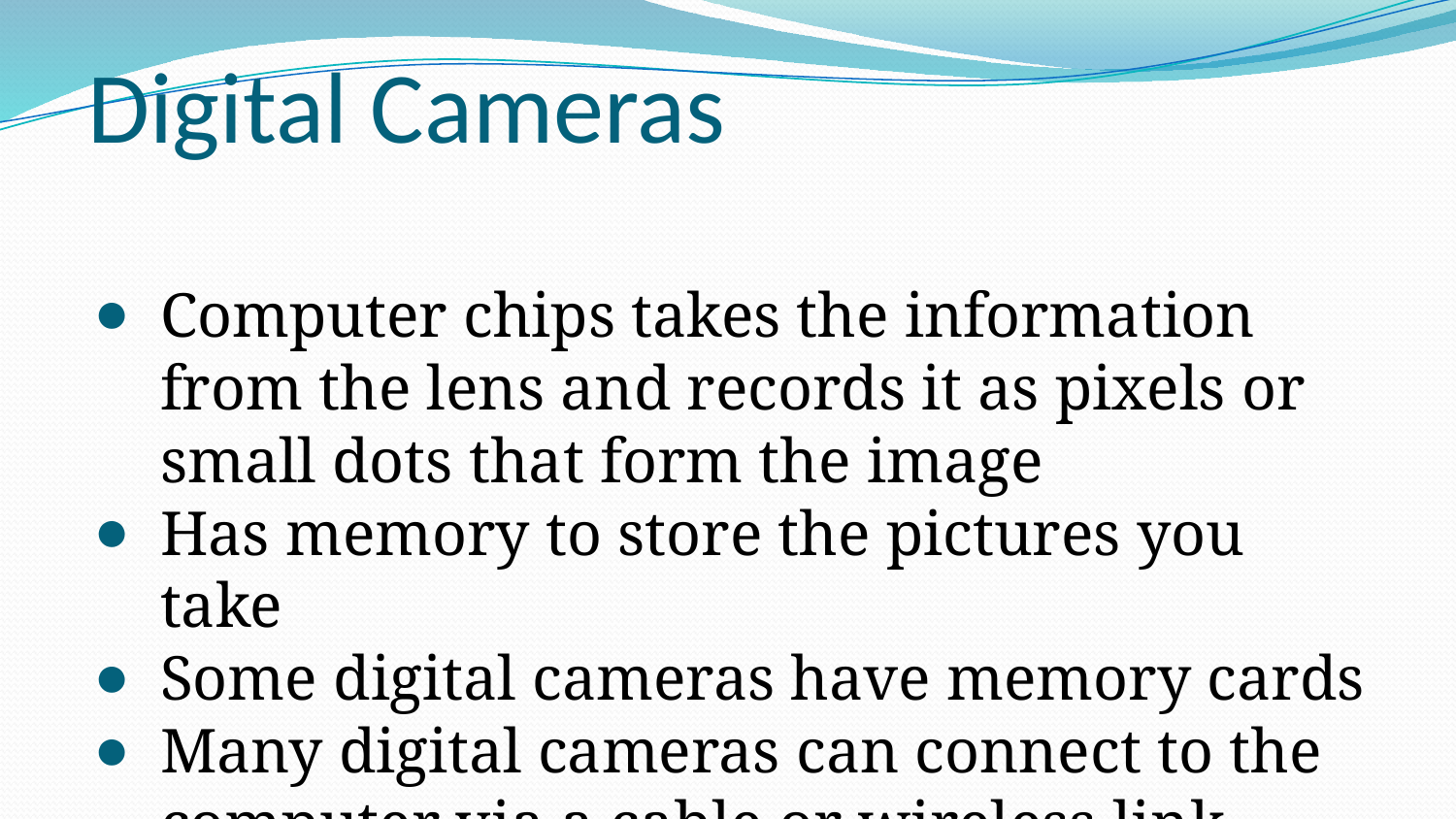

# Digital Cameras

Computer chips takes the information from the lens and records it as pixels or small dots that form the image
Has memory to store the pictures you take
Some digital cameras have memory cards
Many digital cameras can connect to the computer via a cable or wireless link